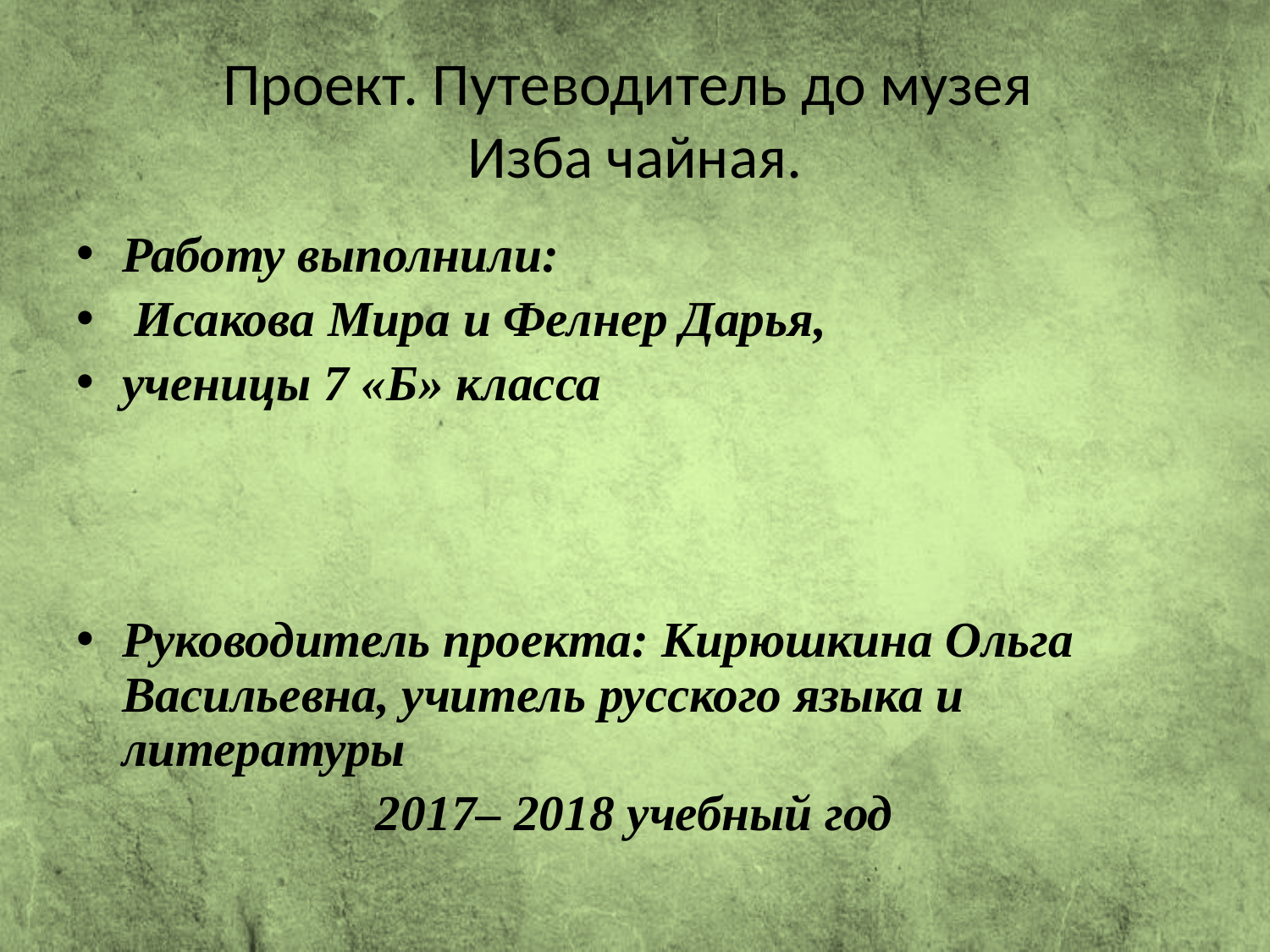

# Проект. Путеводитель до музея Изба чайная.
Работу выполнили:
 Исакова Мира и Фелнер Дарья,
ученицы 7 «Б» класса

Руководитель проекта: Кирюшкина Ольга Васильевна, учитель русского языка и  литературы
                        2017– 2018 учебный год